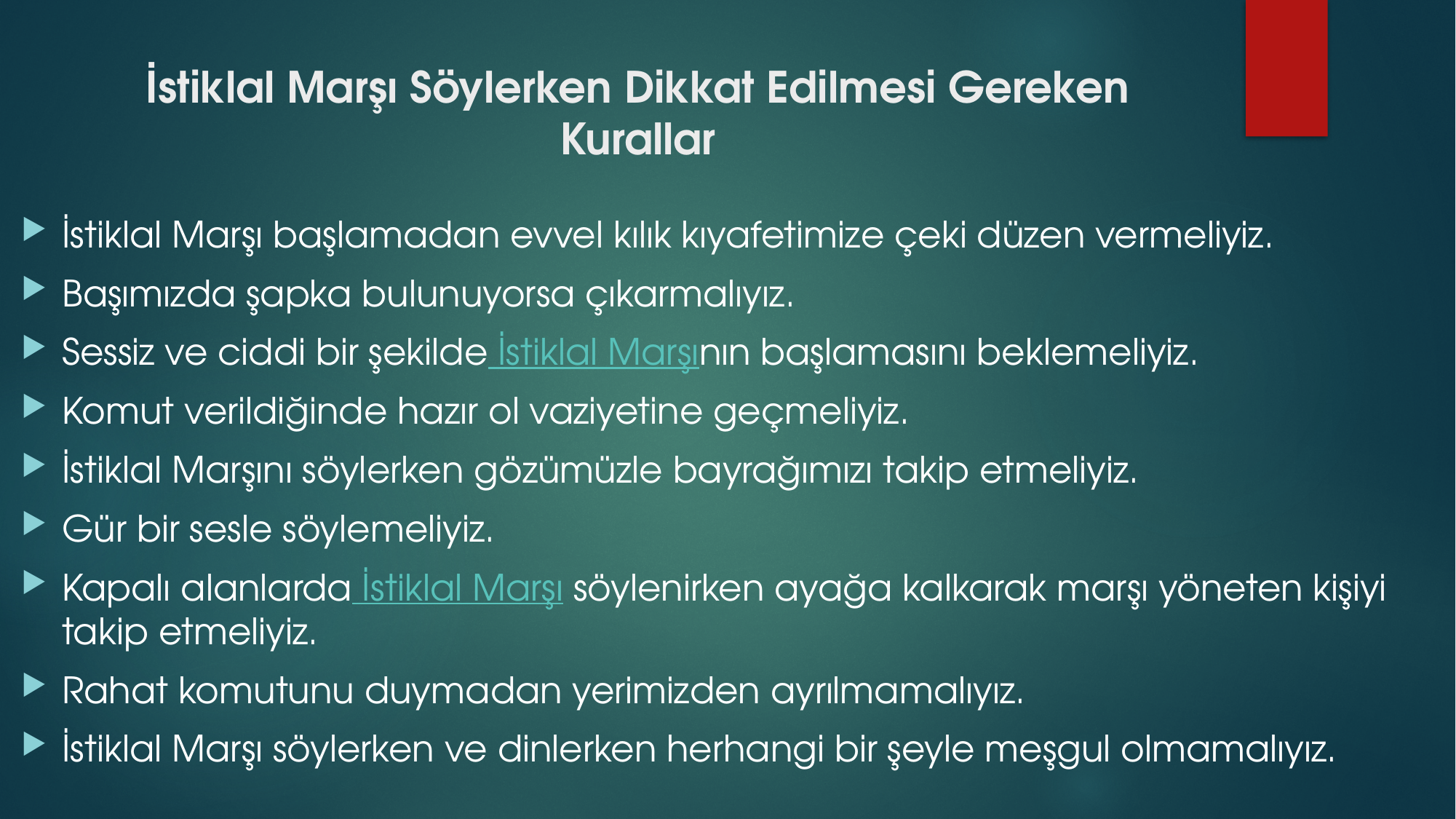

# İstiklal Marşı Söylerken Dikkat Edilmesi Gereken Kurallar
İstiklal Marşı başlamadan evvel kılık kıyafetimize çeki düzen vermeliyiz.
Başımızda şapka bulunuyorsa çıkarmalıyız.
Sessiz ve ciddi bir şekilde İstiklal Marşının başlamasını beklemeliyiz.
Komut verildiğinde hazır ol vaziyetine geçmeliyiz.
İstiklal Marşını söylerken gözümüzle bayrağımızı takip etmeliyiz.
Gür bir sesle söylemeliyiz.
Kapalı alanlarda İstiklal Marşı söylenirken ayağa kalkarak marşı yöneten kişiyi takip etmeliyiz.
Rahat komutunu duymadan yerimizden ayrılmamalıyız.
İstiklal Marşı söylerken ve dinlerken herhangi bir şeyle meşgul olmamalıyız.